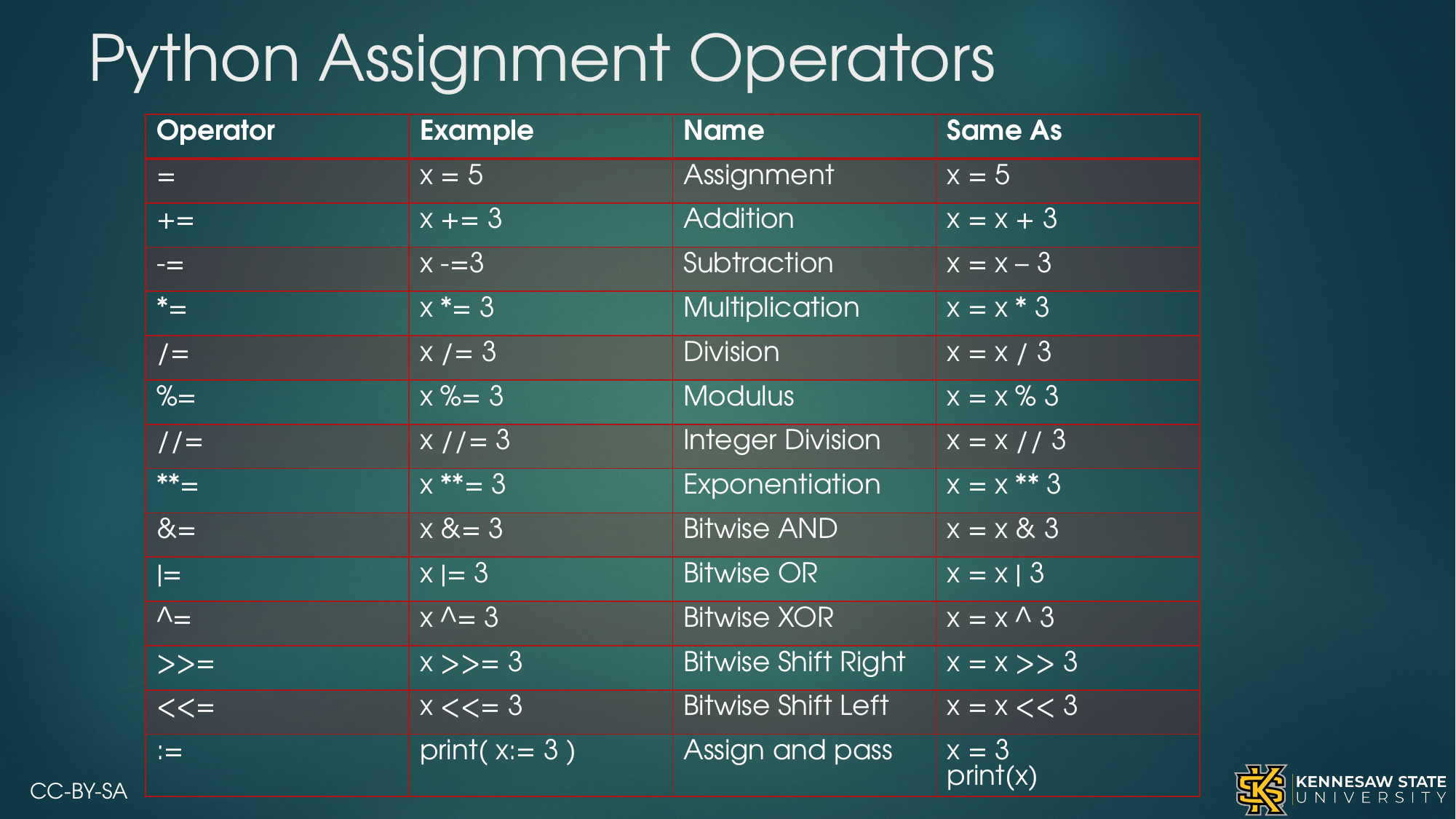

# Python Assignment Operators
| Operator | Example | Name | Same As |
| --- | --- | --- | --- |
| = | x = 5 | Assignment | x = 5 |
| += | x += 3 | Addition | x = x + 3 |
| -= | x -=3 | Subtraction | x = x – 3 |
| \*= | x \*= 3 | Multiplication | x = x \* 3 |
| /= | x /= 3 | Division | x = x / 3 |
| %= | x %= 3 | Modulus | x = x % 3 |
| //= | x //= 3 | Integer Division | x = x // 3 |
| \*\*= | x \*\*= 3 | Exponentiation | x = x \*\* 3 |
| &= | x &= 3 | Bitwise AND | x = x & 3 |
| |= | x |= 3 | Bitwise OR | x = x | 3 |
| ^= | x ^= 3 | Bitwise XOR | x = x ^ 3 |
| >>= | x >>= 3 | Bitwise Shift Right | x = x >> 3 |
| <<= | x <<= 3 | Bitwise Shift Left | x = x << 3 |
| := | print( x:= 3 ) | Assign and pass | x = 3 print(x) |